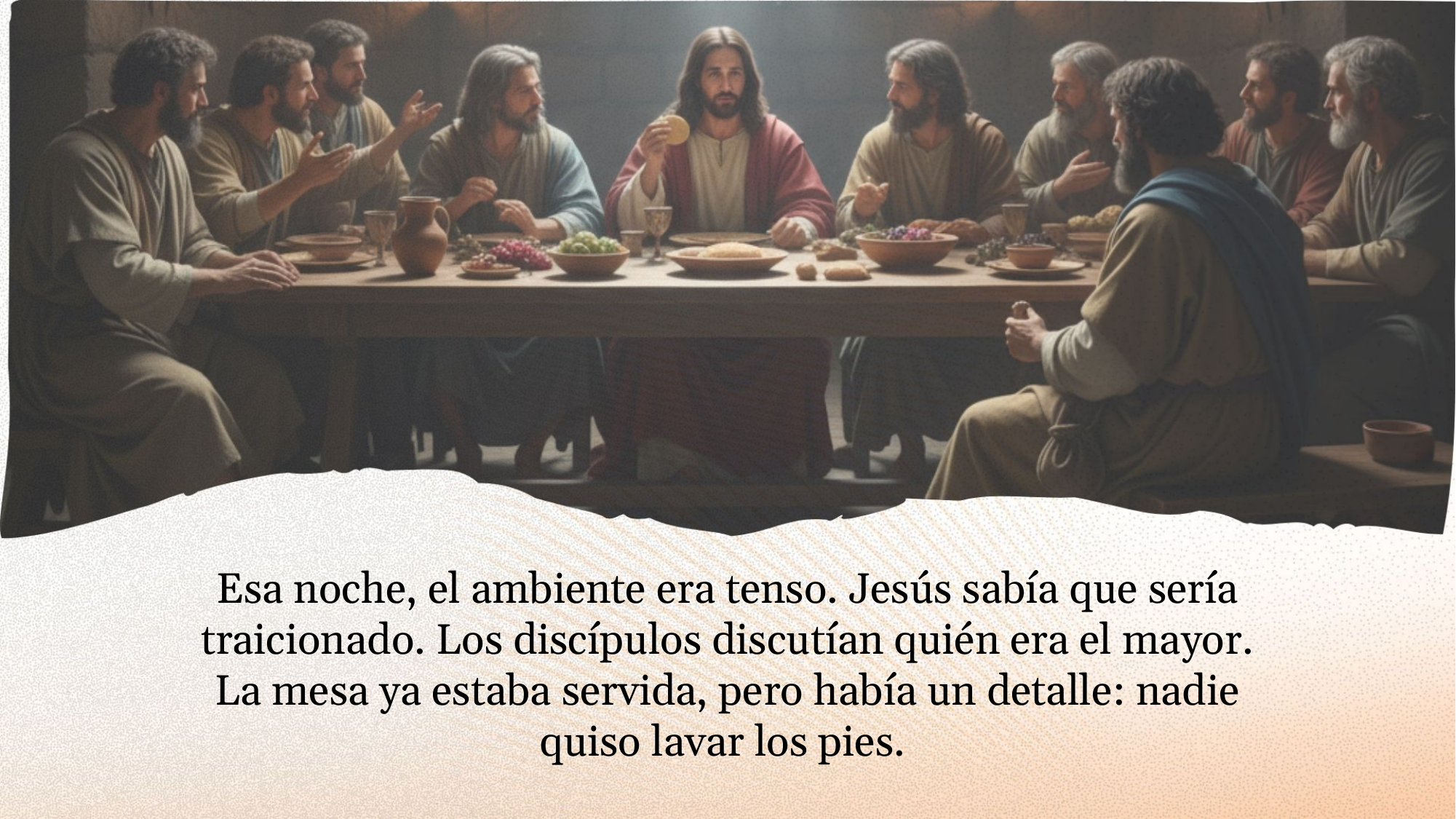

Esa noche, el ambiente era tenso. Jesús sabía que sería traicionado. Los discípulos discutían quién era el mayor. La mesa ya estaba servida, pero había un detalle: nadie quiso lavar los pies.